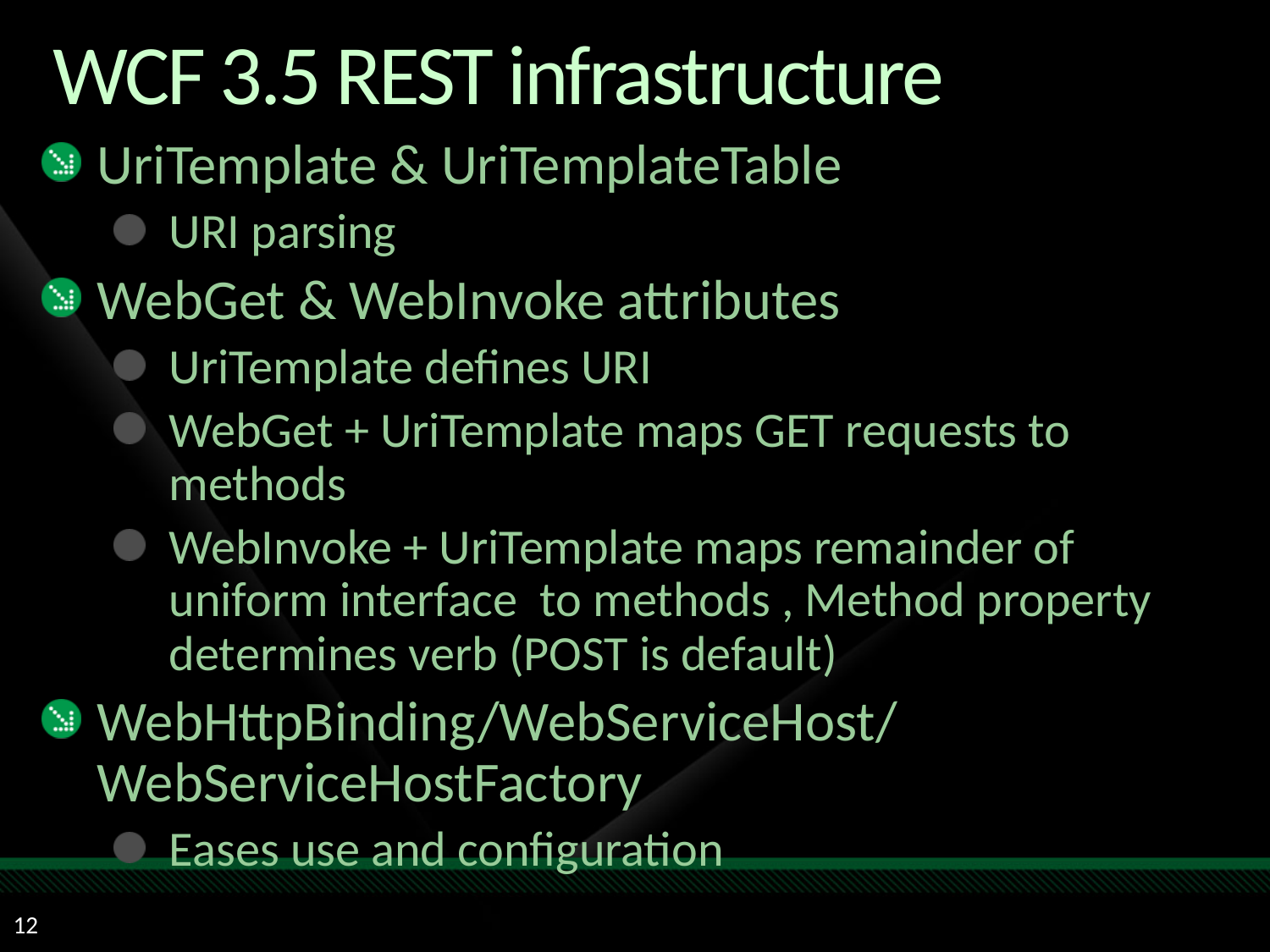

# WCF 3.5 REST infrastructure
UriTemplate & UriTemplateTable
URI parsing
WebGet & WebInvoke attributes
UriTemplate defines URI
WebGet + UriTemplate maps GET requests to methods
WebInvoke + UriTemplate maps remainder of uniform interface  to methods , Method property determines verb (POST is default)
WebHttpBinding/WebServiceHost/WebServiceHostFactory
Eases use and configuration